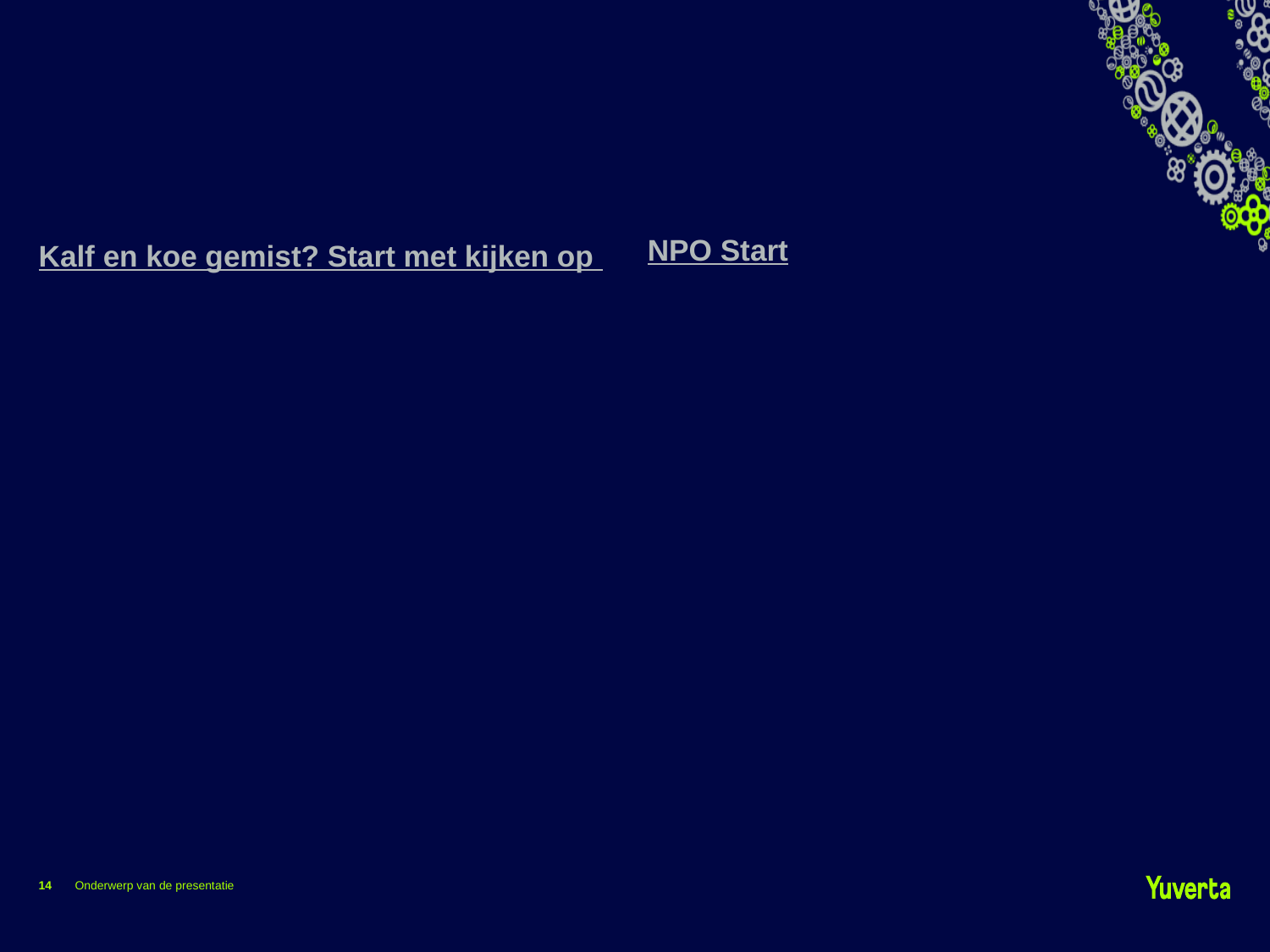

#
Kalf en koe gemist? Start met kijken op NPO Start
14
Onderwerp van de presentatie
14-3-2024